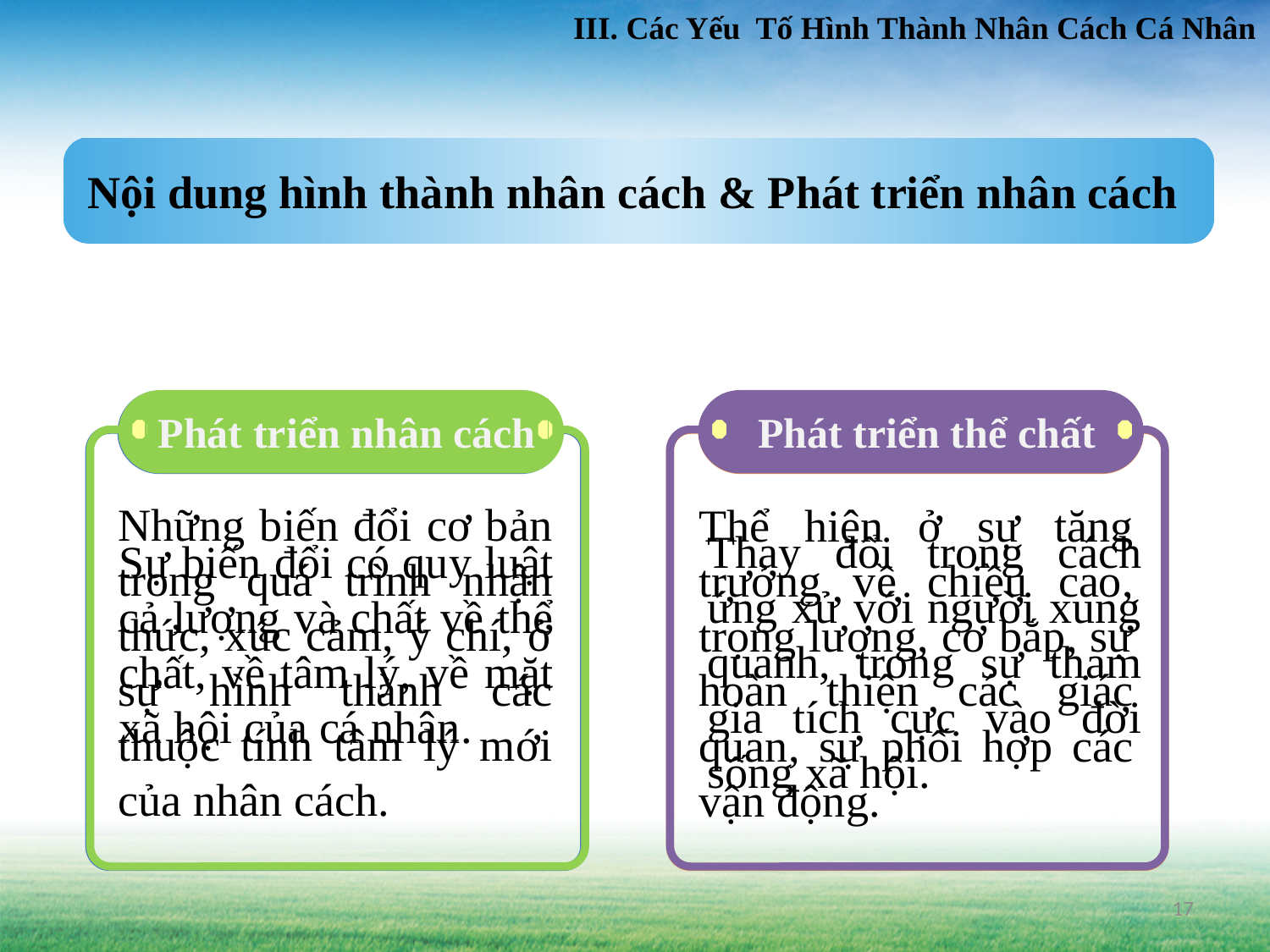

III. Các Yếu  Tố Hình Thành Nhân Cách Cá Nhân
Nội dung hình thành nhân cách & Phát triển nhân cách

Sự biến đổi có quy luật cả lượng và chất về thể chất, về tâm lý, về mặt xã hội của cá nhân.
Phát triển nhân cách

Thể hiện ở sự tăng trưởng về chiều cao, trọng lượng, cơ bắp, sự hoàn thiện các giác quan, sự phối hợp các vận động.
Phát triển thể chất

Những biến đổi cơ bản trong quá trình nhận thức, xúc cảm, ý chí, ở sự hình thành các thuộc tính tâm lý mới của nhân cách.
Phát triển tâm lý

Thay đổi trong cách ứng xử với người xung quanh, trong sự tham gia tích cực vào đời sống xã hội.
Phát triển xã hội
17